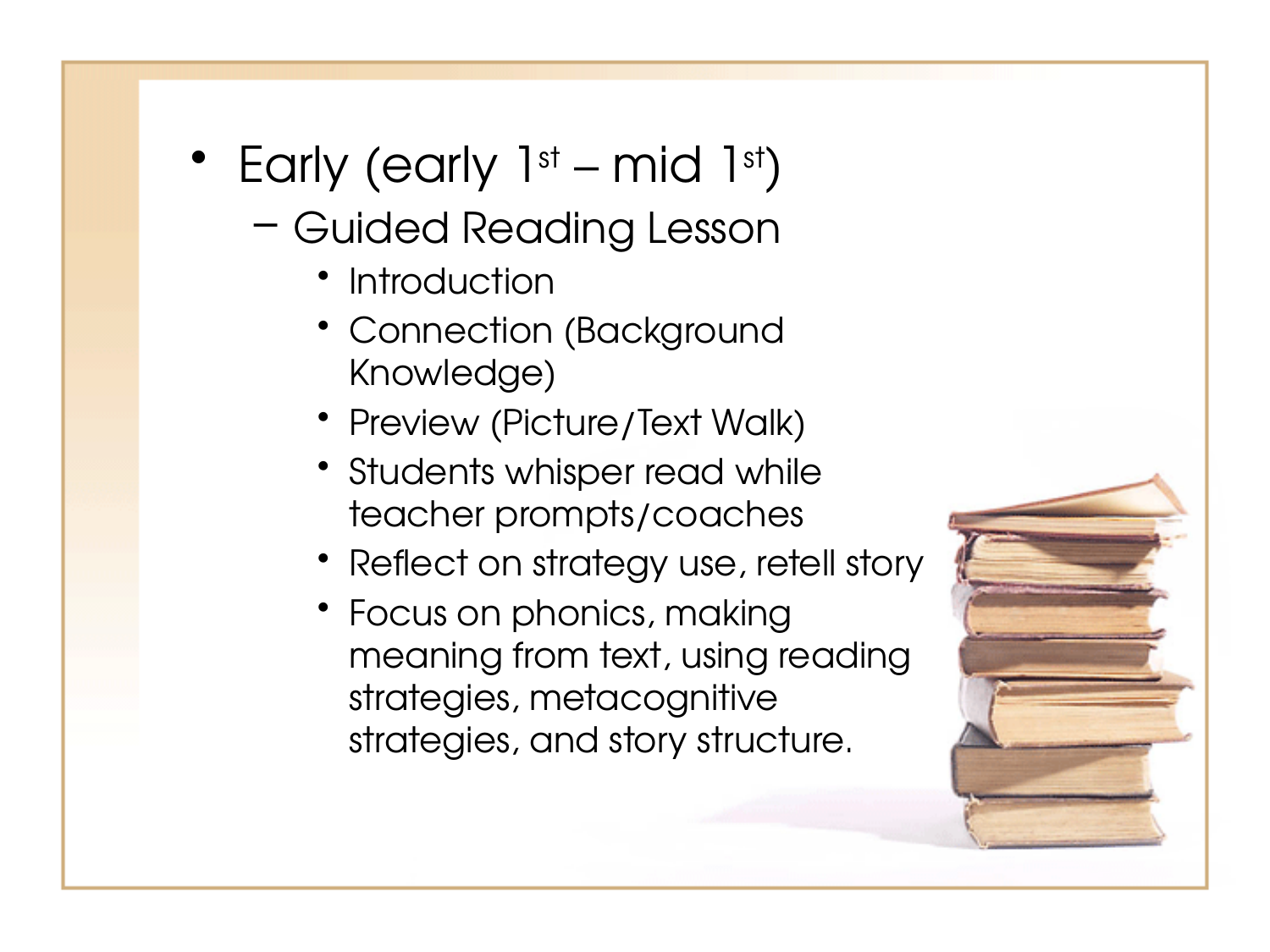

Early (early 1st – mid 1st)
Guided Reading Lesson
Introduction
Connection (Background Knowledge)
Preview (Picture/Text Walk)
Students whisper read while teacher prompts/coaches
Reflect on strategy use, retell story
Focus on phonics, making meaning from text, using reading strategies, metacognitive strategies, and story structure.